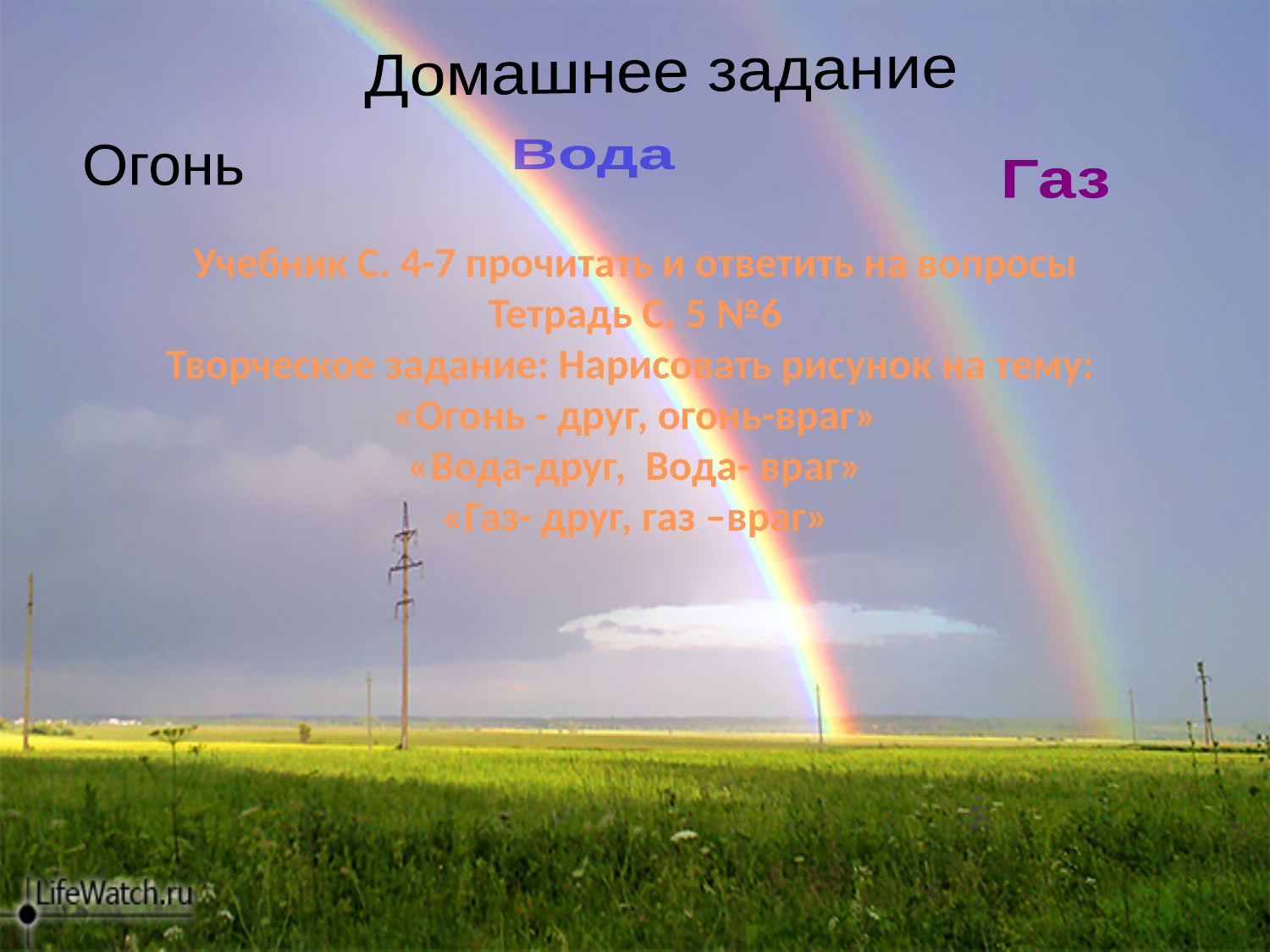

Домашнее задание
Вода
Огонь
Газ
Учебник С. 4-7 прочитать и ответить на вопросы
Тетрадь С. 5 №6
Творческое задание: Нарисовать рисунок на тему:
«Огонь - друг, огонь-враг»
«Вода-друг,  Вода- враг»
«Газ- друг, газ –враг»